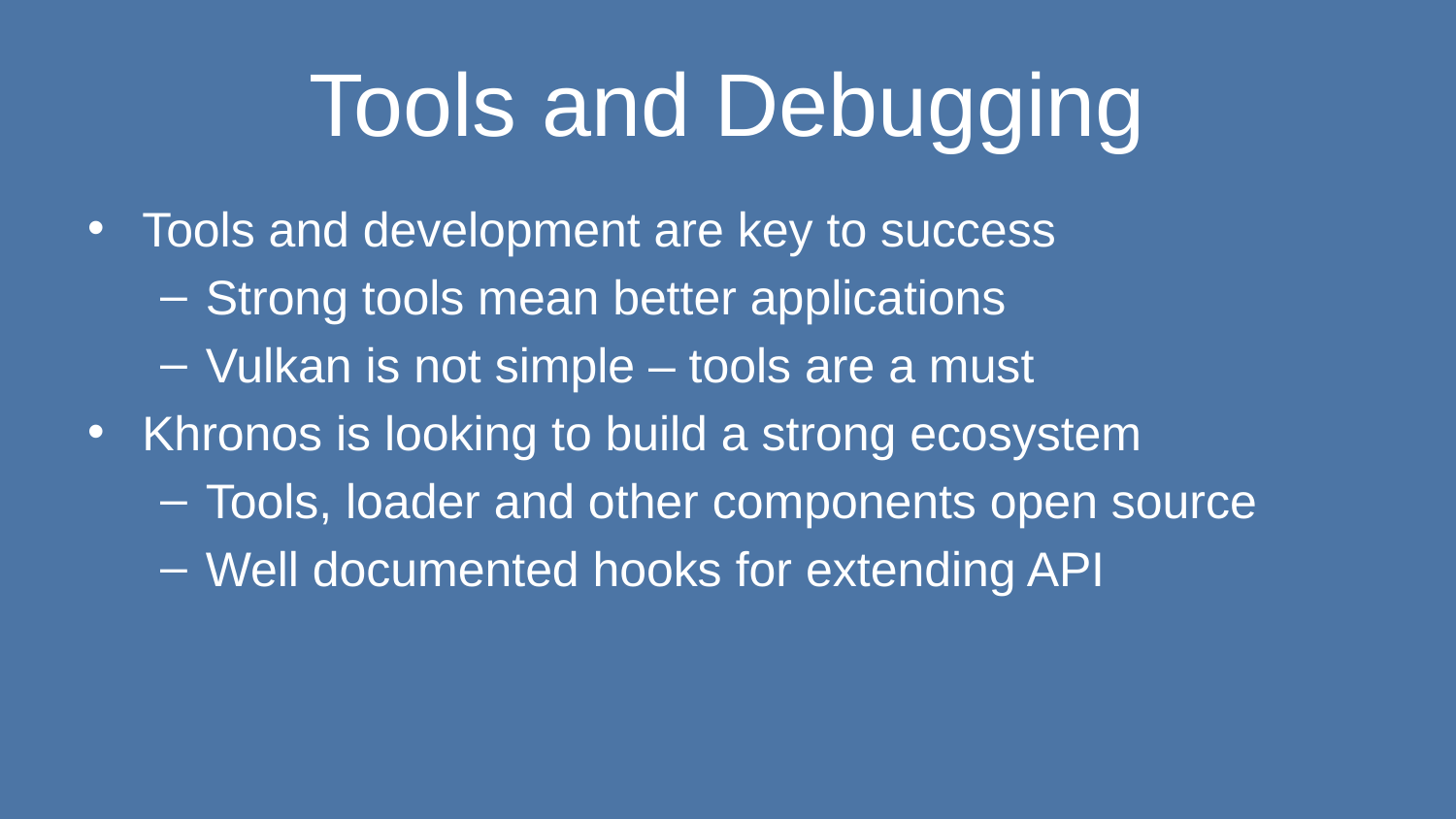

# Tools and Debugging
Tools and development are key to success
Strong tools mean better applications
Vulkan is not simple – tools are a must
Khronos is looking to build a strong ecosystem
Tools, loader and other components open source
Well documented hooks for extending API